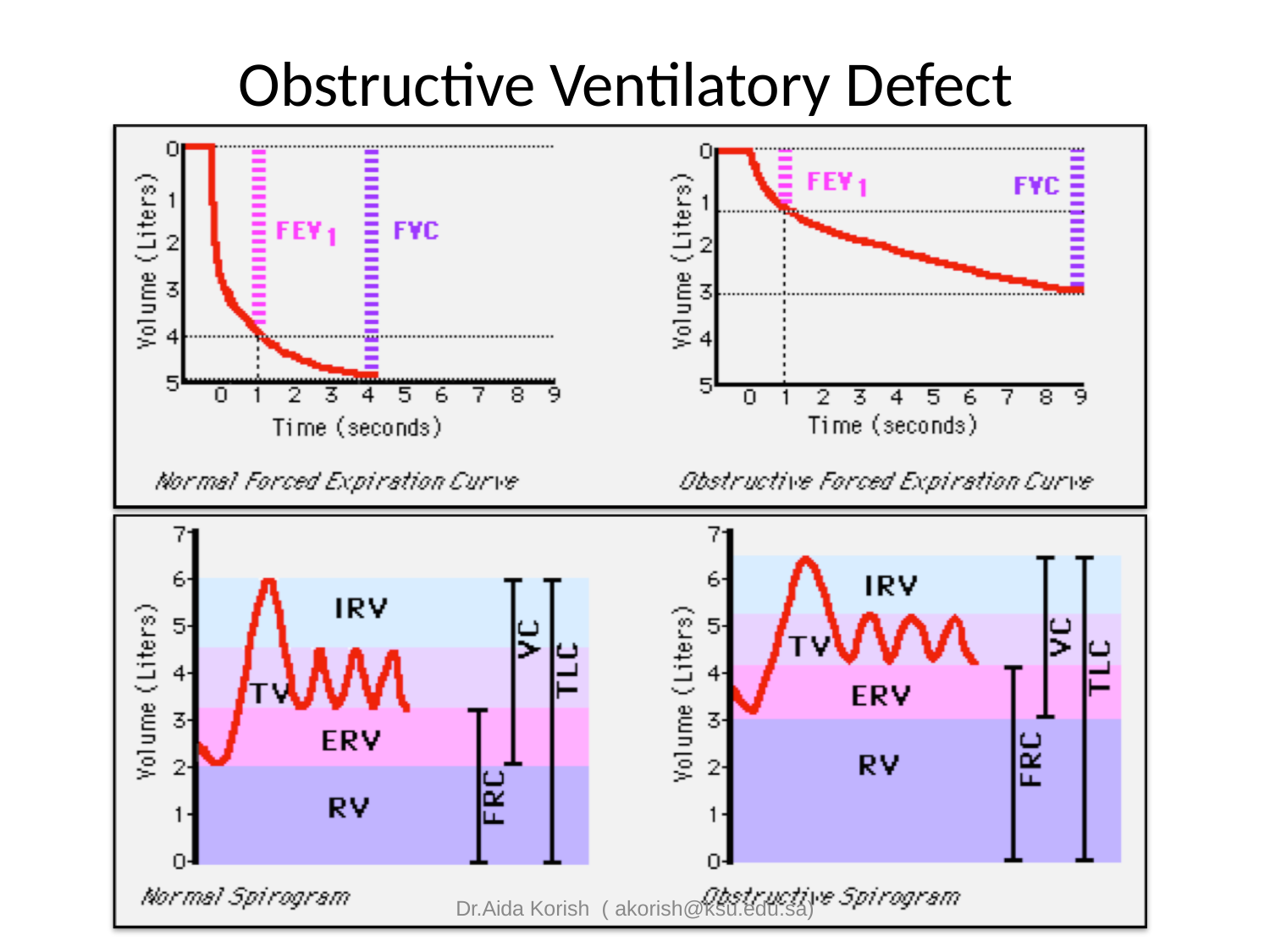

# Obstructive Ventilatory Defect

Dr.Aida Korish  ( akorish@ksu.edu.sa)